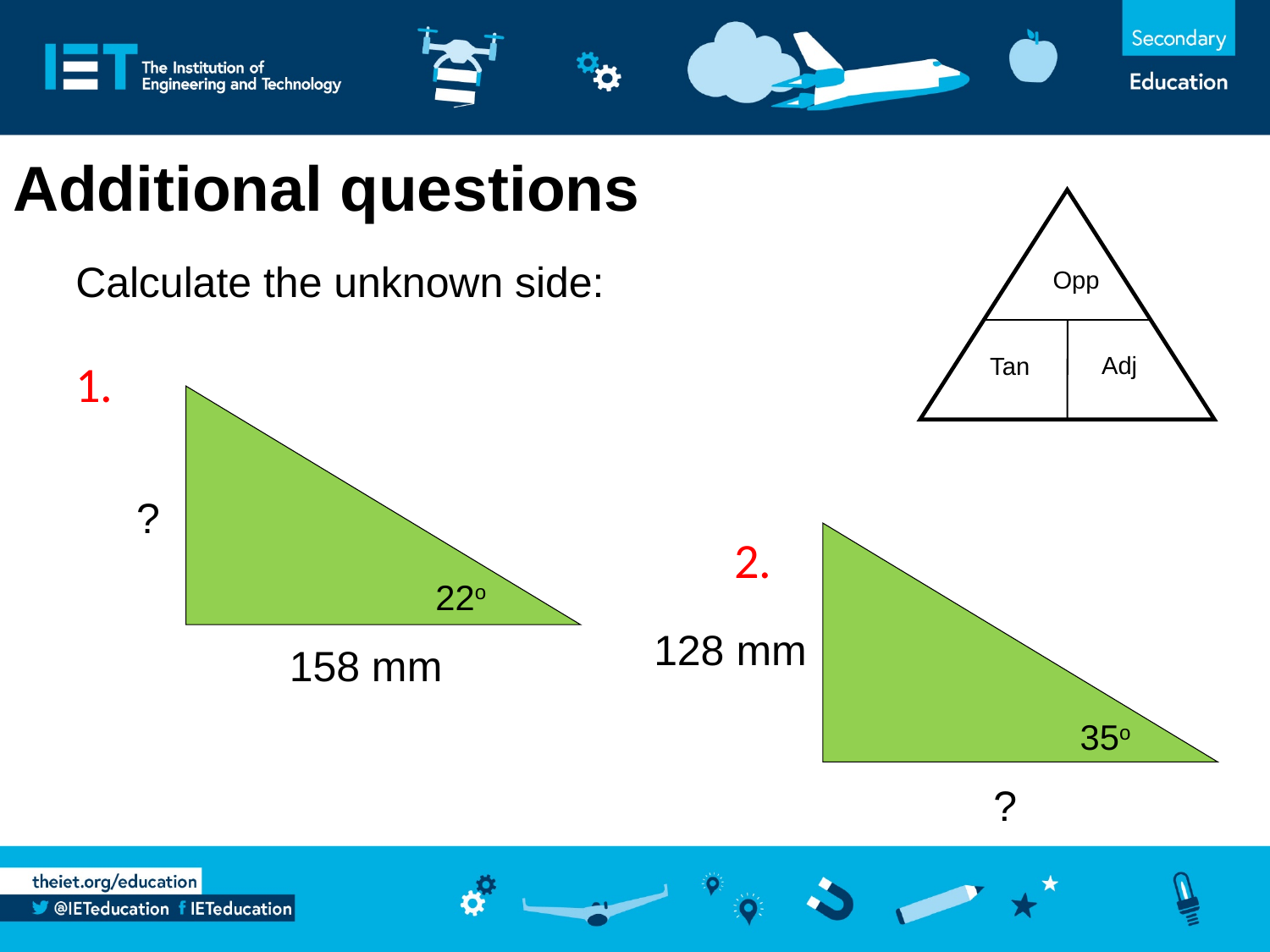

# Additional questions

Opp
Adj
Tan

Calculate the unknown side:
1.

?
158 mm
22o
2.

128 mm
?
35o